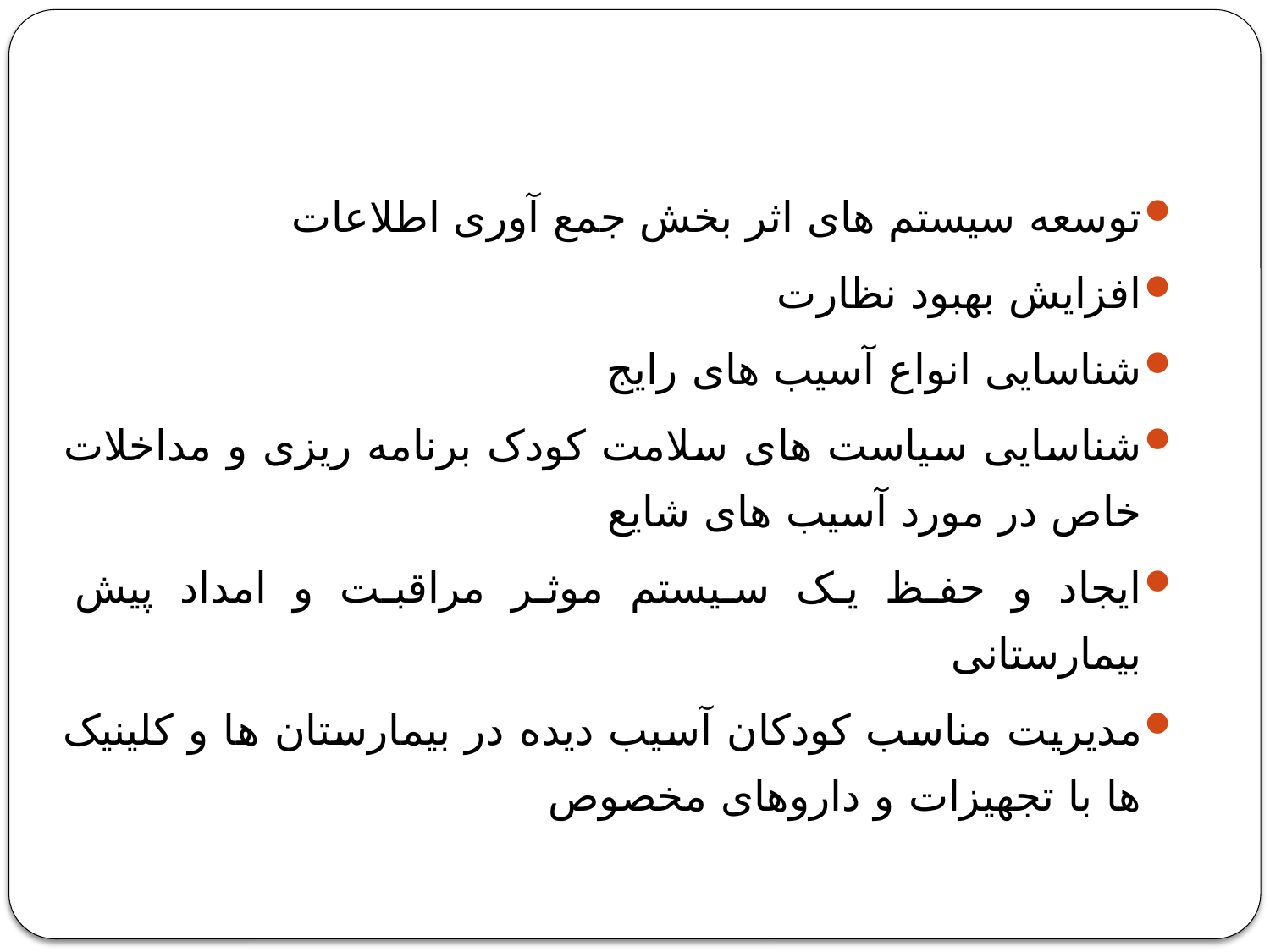

توسعه سیستم های اثر بخش جمع آوری اطلاعات
افزایش بهبود نظارت
شناسایی انواع آسیب های رایج
شناسایی سیاست های سلامت کودک برنامه ریزی و مداخلات خاص در مورد آسیب های شایع
ایجاد و حفظ یک سیستم موثر مراقبت و امداد پیش بیمارستانی
مدیریت مناسب کودکان آسیب دیده در بیمارستان ها و کلینیک ها با تجهیزات و داروهای مخصوص